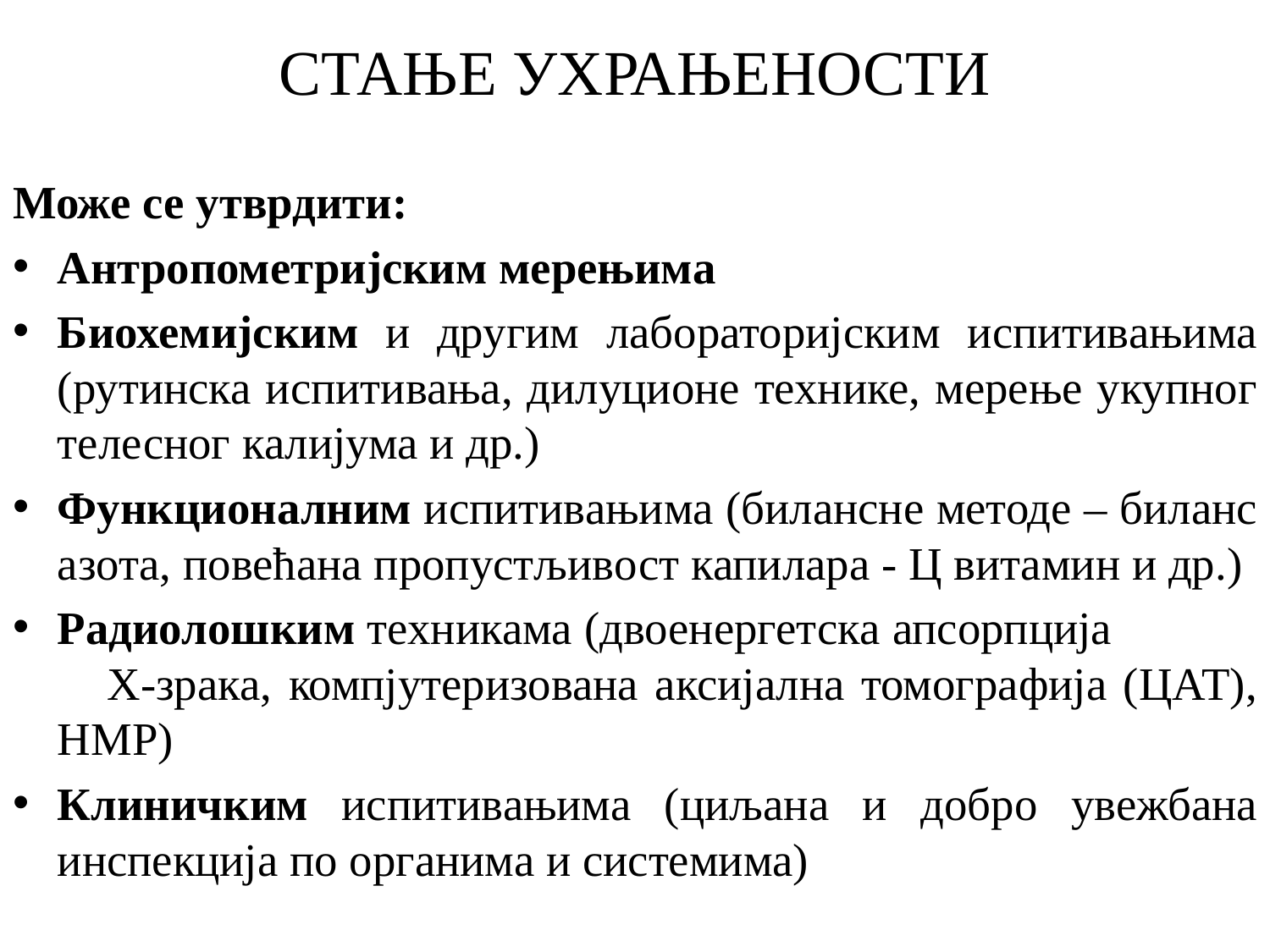

# СТАЊЕ УХРАЊЕНОСТИ
Може се утврдити:
Антропометријским мерењима
Биохемијским и другим лабораторијским испитивањима (рутинска испитивања, дилуционе технике, мерење укупног телесног калијума и др.)
Функционалним испитивањима (билансне методе – биланс азота, повећана пропустљивост капилара - Ц витамин и др.)
Радиолошким техникама (двоенергетска апсорпција                X-зрака, компјутеризована аксијална томографија (ЦАТ), НМР)
Клиничким испитивањима (циљана и добро увежбана инспекција по органима и системима)